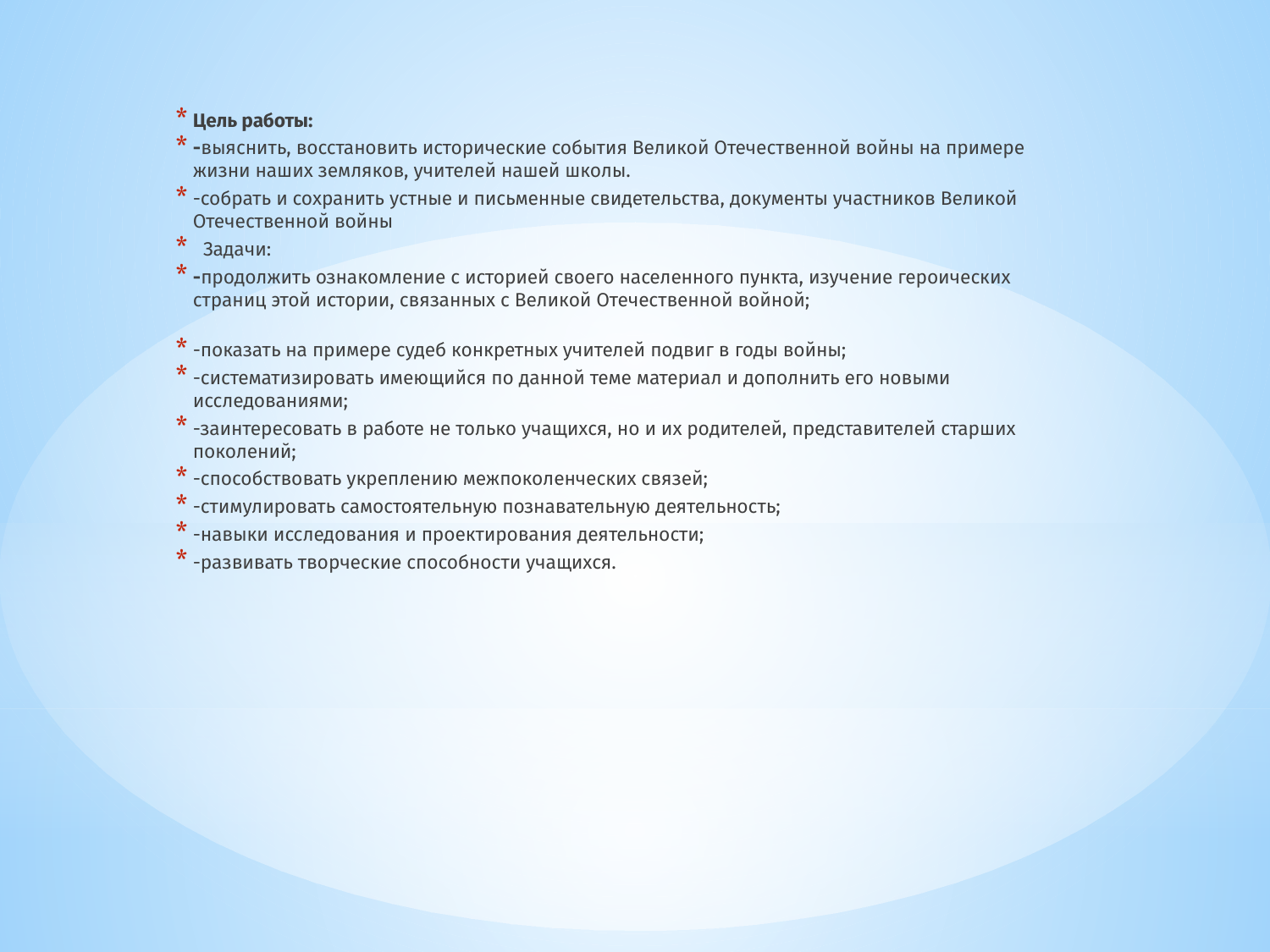

Цель работы:
-выяснить, восстановить исторические события Великой Отечественной войны на примере жизни наших земляков, учителей нашей школы.
-собрать и сохранить устные и письменные свидетельства, документы участников Великой Отечественной войны
  Задачи:
-продолжить ознакомление с историей своего населенного пункта, изучение героических страниц этой истории, связанных с Великой Отечественной войной;
-показать на примере судеб конкретных учителей подвиг в годы войны;
-систематизировать имеющийся по данной теме материал и дополнить его новыми исследованиями;
-заинтересовать в работе не только учащихся, но и их родителей, представителей старших поколений;
-способствовать укреплению межпоколенческих связей;
-стимулировать самостоятельную познавательную деятельность;
-навыки исследования и проектирования деятельности;
-развивать творческие способности учащихся.